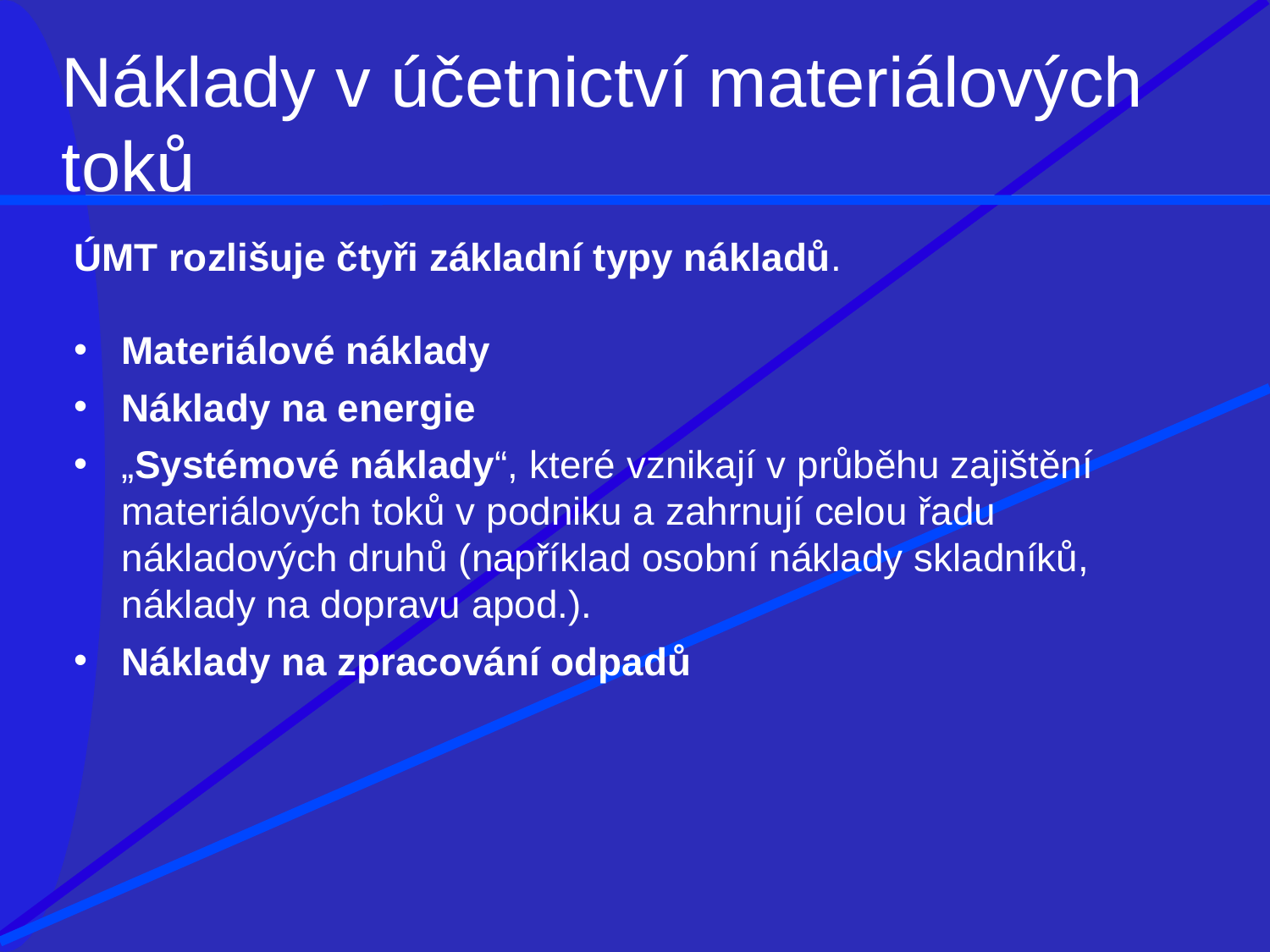

# Náklady v účetnictví materiálových toků
ÚMT rozlišuje čtyři základní typy nákladů.

Materiálové náklady
Náklady na energie
„Systémové náklady“, které vznikají v průběhu zajištění materiálových toků v podniku a zahrnují celou řadu nákladových druhů (například osobní náklady skladníků, náklady na dopravu apod.).
Náklady na zpracování odpadů